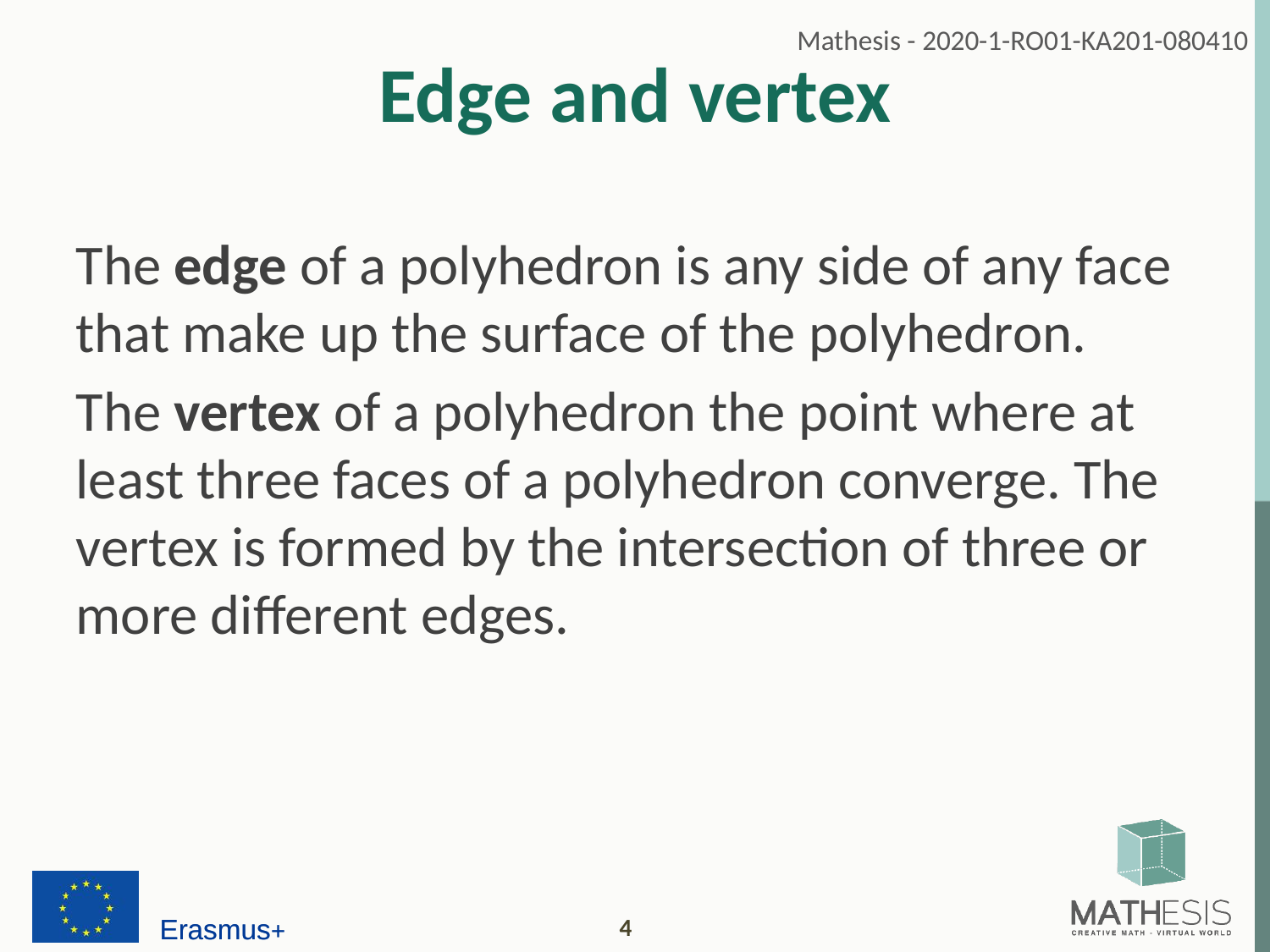

# Edge and vertex
The edge of a polyhedron is any side of any face that make up the surface of the polyhedron.
The vertex of a polyhedron the point where at least three faces of a polyhedron converge. The vertex is formed by the intersection of three or more different edges.